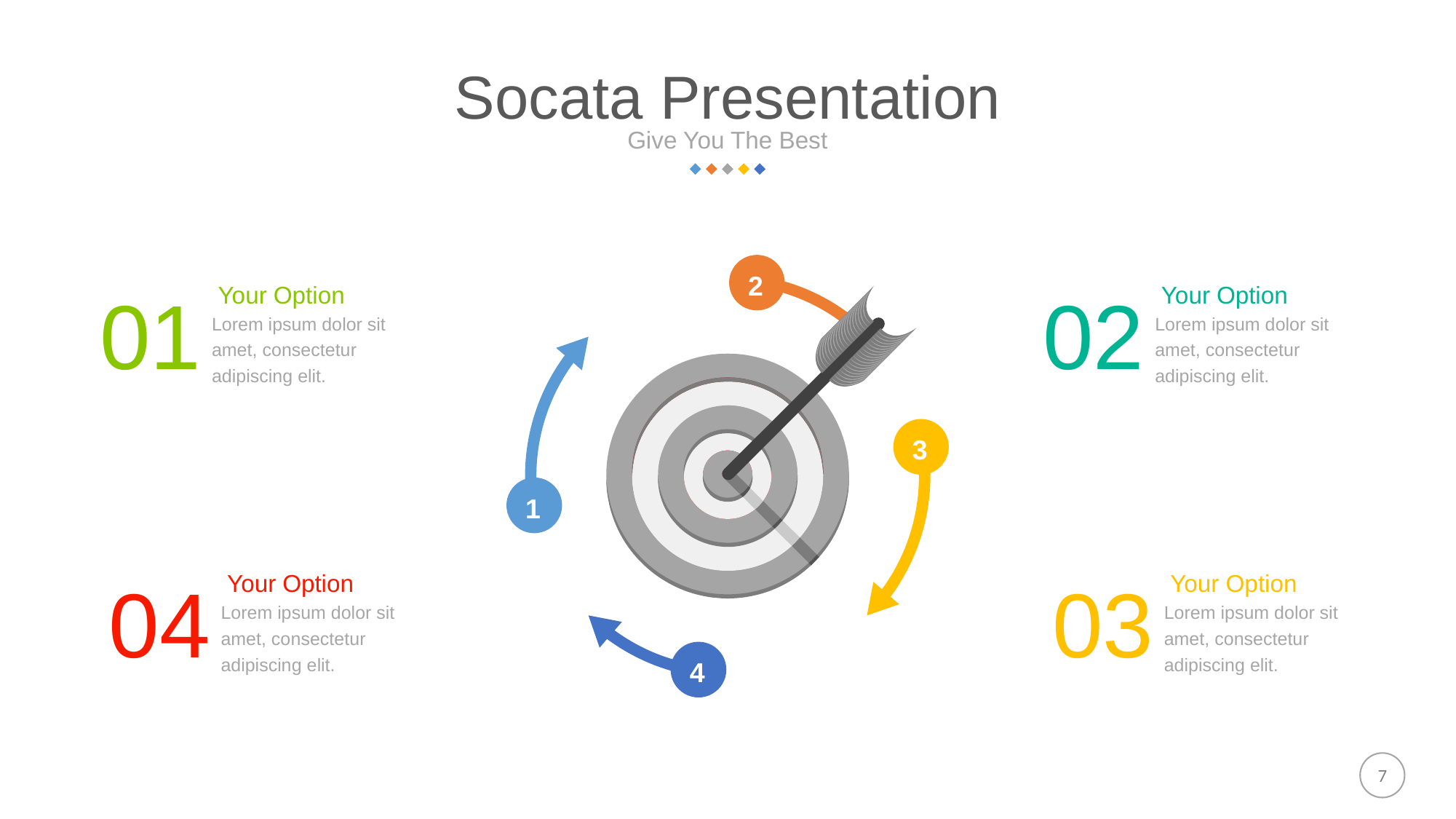

Socata Presentation
Give You The Best

2

3

1

4
Your Option
Your Option
01
02
Lorem ipsum dolor sit amet, consectetur adipiscing elit.
Lorem ipsum dolor sit amet, consectetur adipiscing elit.
Your Option
Your Option
04
03
Lorem ipsum dolor sit amet, consectetur adipiscing elit.
Lorem ipsum dolor sit amet, consectetur adipiscing elit.